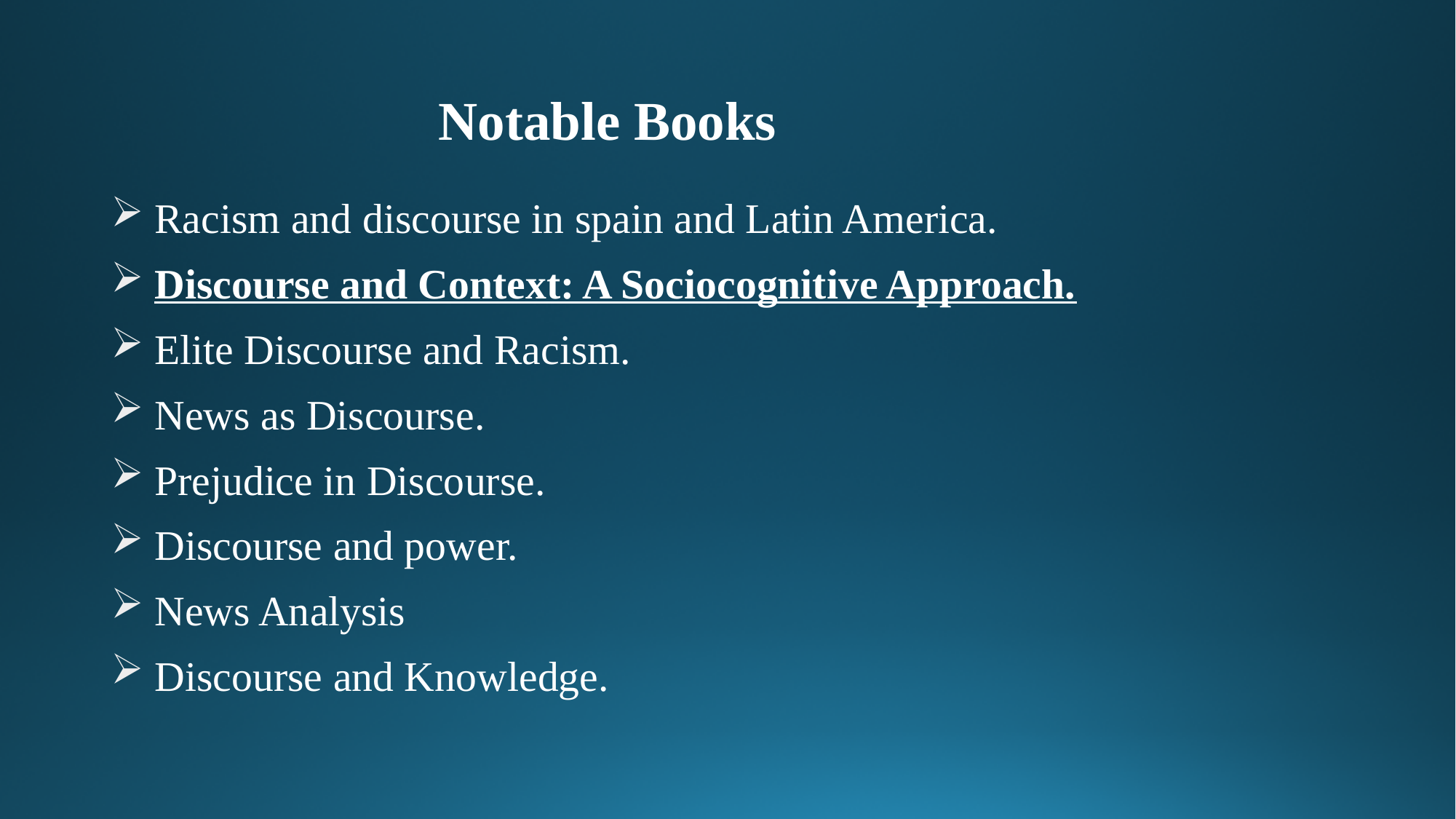

# Notable Books
 Racism and discourse in spain and Latin America.
 Discourse and Context: A Sociocognitive Approach.
 Elite Discourse and Racism.
 News as Discourse.
 Prejudice in Discourse.
 Discourse and power.
 News Analysis
 Discourse and Knowledge.